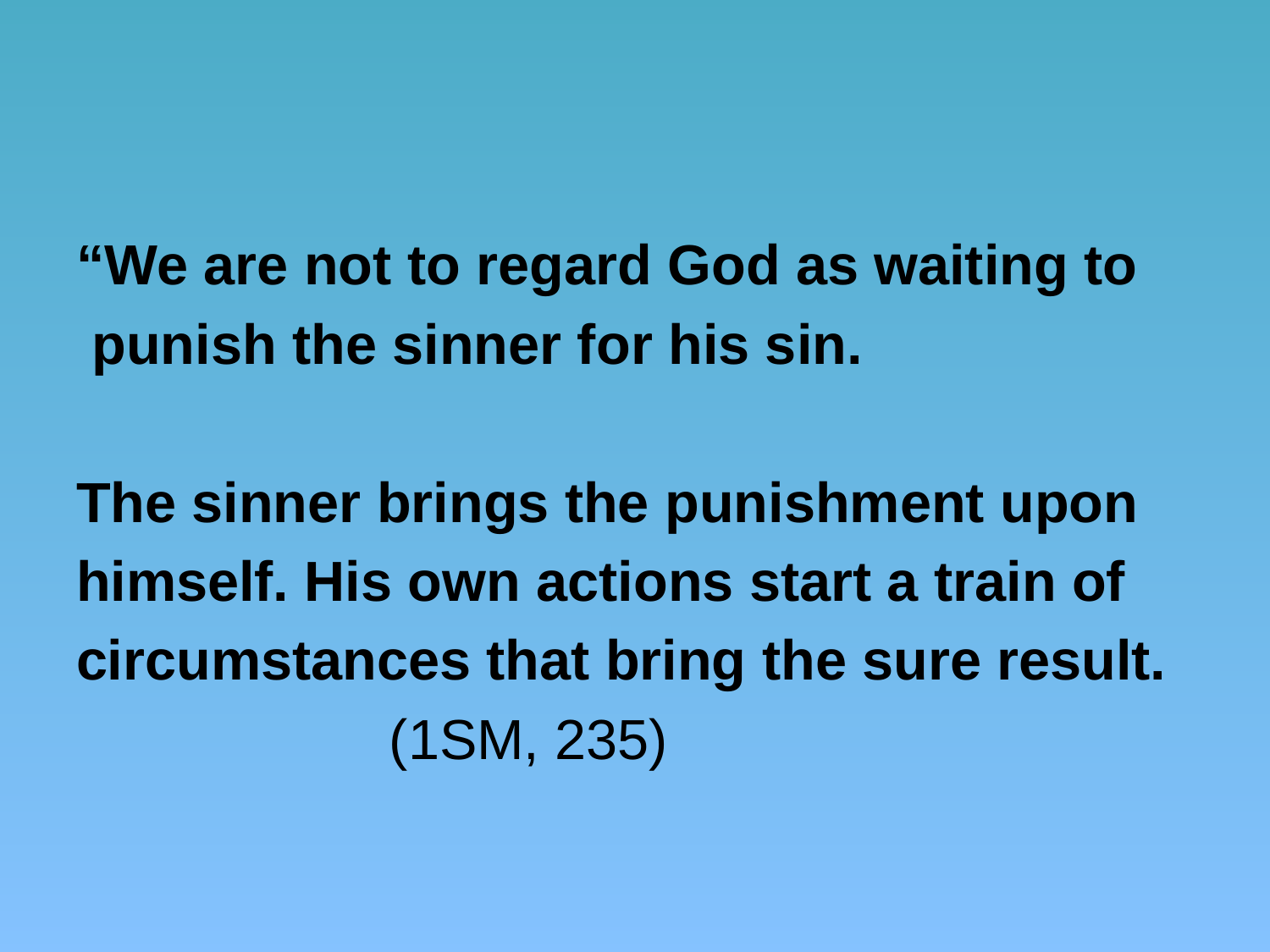

“We are not to regard God as waiting to
 punish the sinner for his sin.

The sinner brings the punishment upon
himself. His own actions start a train of
circumstances that bring the sure result.
                    (1SM, 235)